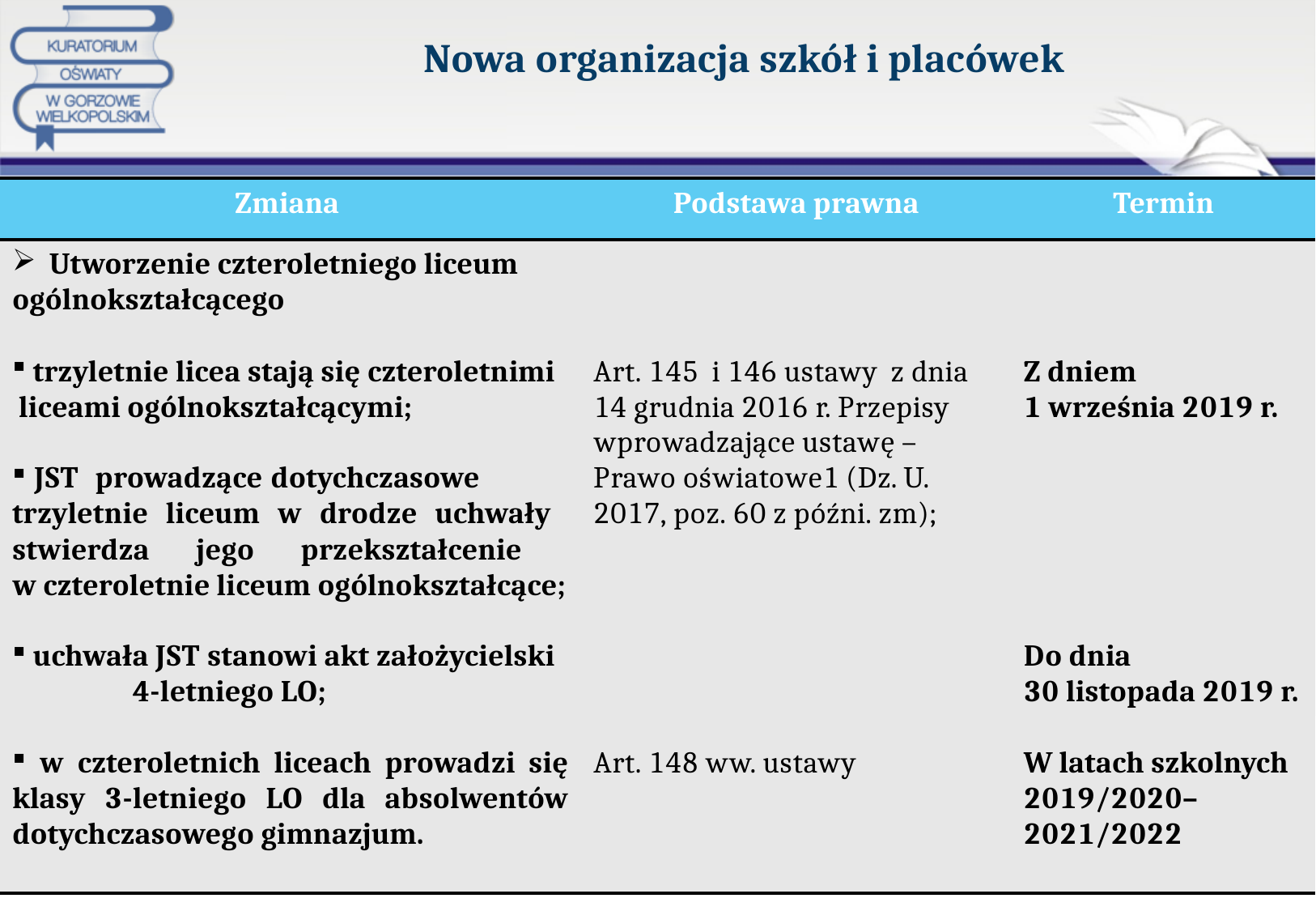

# Nowa organizacja szkół i placówek
| Zmiana | Podstawa prawna | Termin |
| --- | --- | --- |
| Utworzenie czteroletniego liceum ogólnokształcącego trzyletnie licea stają się czteroletnimi liceami ogólnokształcącymi; JST prowadzące dotychczasowe trzyletnie liceum w drodze uchwały stwierdza jego przekształcenie w czteroletnie liceum ogólnokształcące; uchwała JST stanowi akt założycielski 4-letniego LO; w czteroletnich liceach prowadzi się klasy 3-letniego LO dla absolwentów dotychczasowego gimnazjum. | Art. 145 i 146 ustawy z dnia 14 grudnia 2016 r. Przepisy wprowadzające ustawę – Prawo oświatowe1 (Dz. U. 2017, poz. 60 z późni. zm); Art. 148 ww. ustawy | Z dniem 1 września 2019 r. Do dnia 30 listopada 2019 r. W latach szkolnych 2019/2020–2021/2022 |